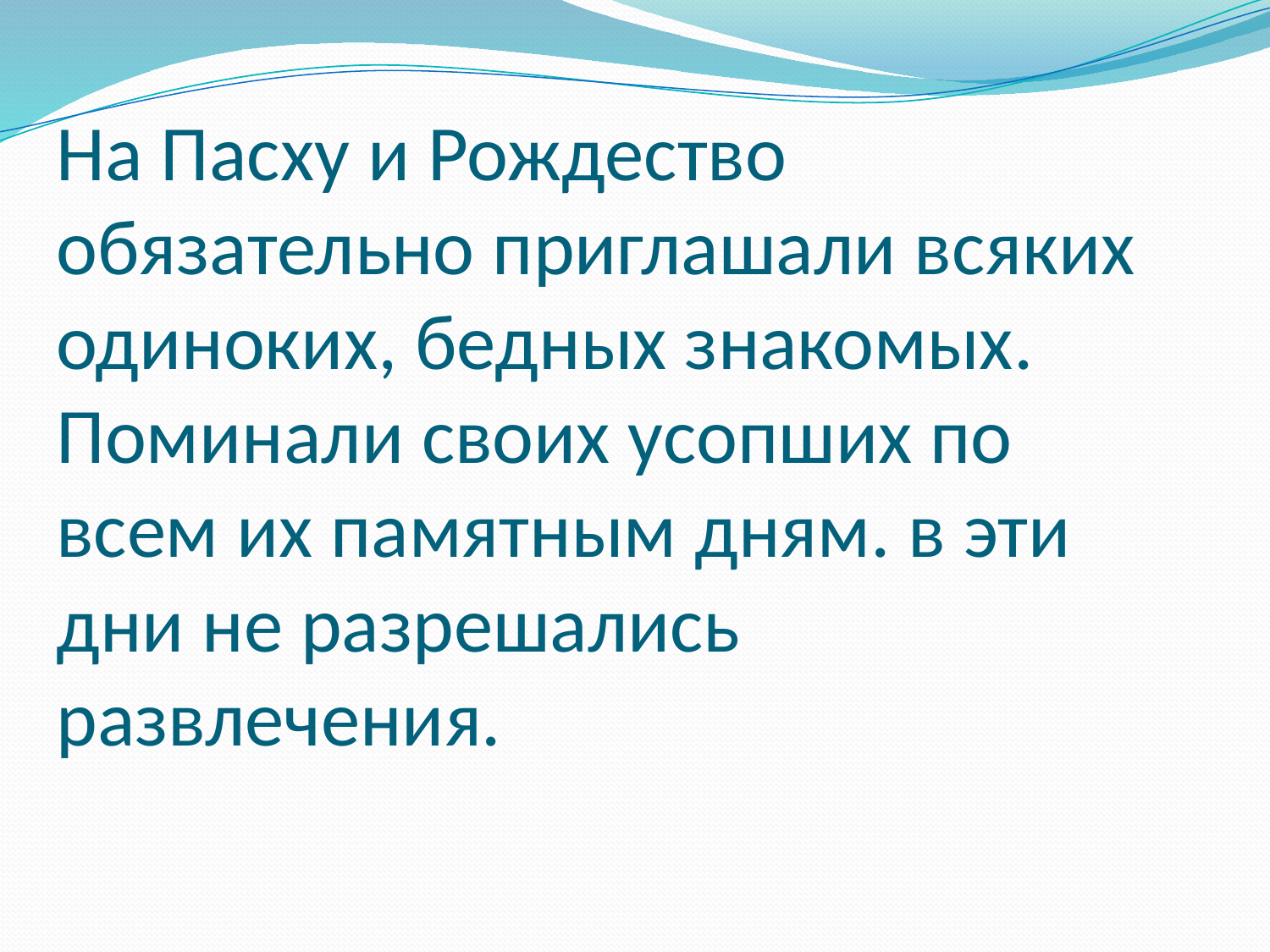

# На Пасху и Рождество обязательно приглашали всяких одиноких, бедных знакомых. Поминали своих усопших по всем их памятным дням. в эти дни не разрешались развлечения.